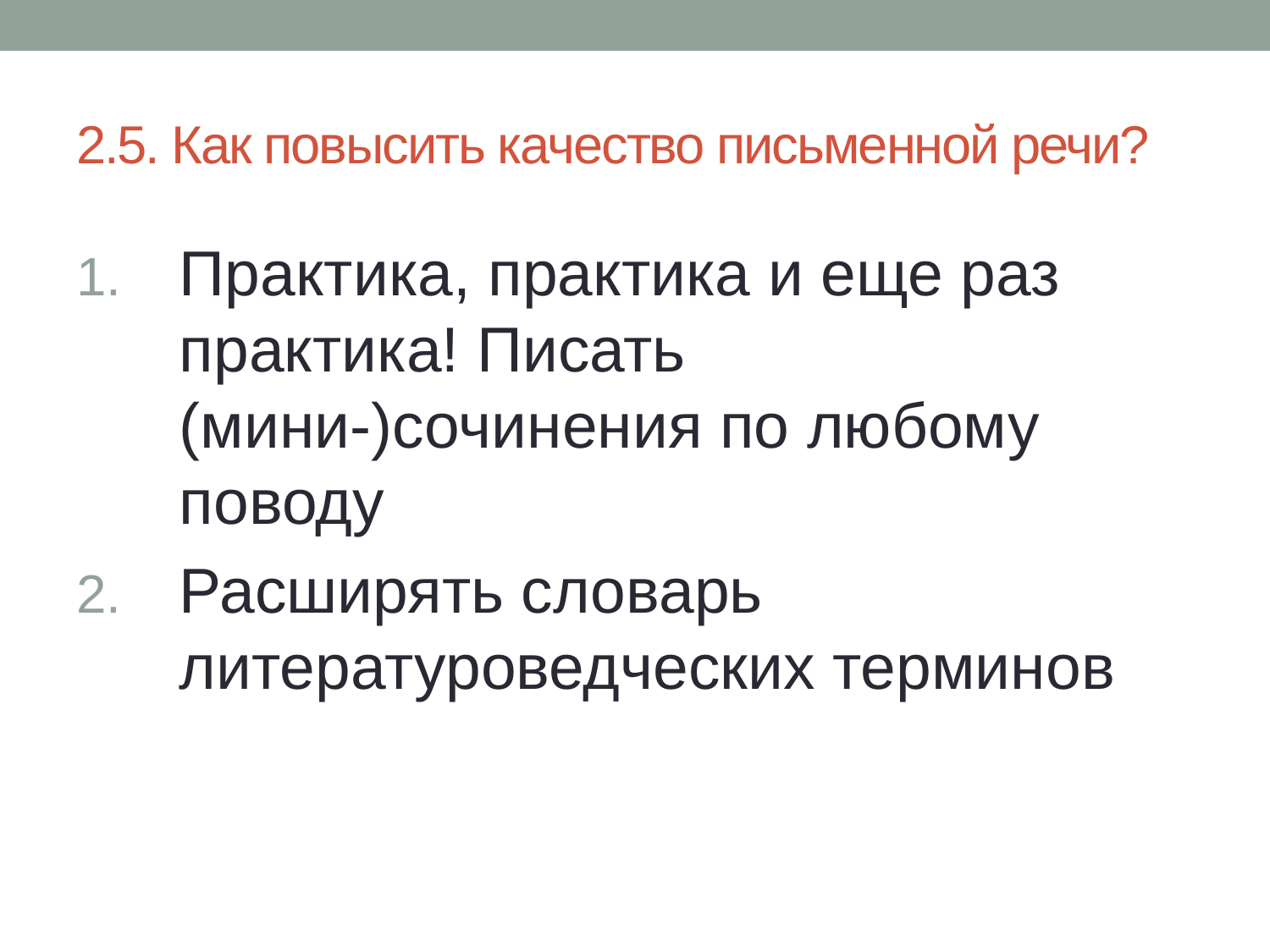

# 2.5. Как повысить качество письменной речи?
Практика, практика и еще раз практика! Писать (мини-)сочинения по любому поводу
Расширять словарь литературоведческих терминов